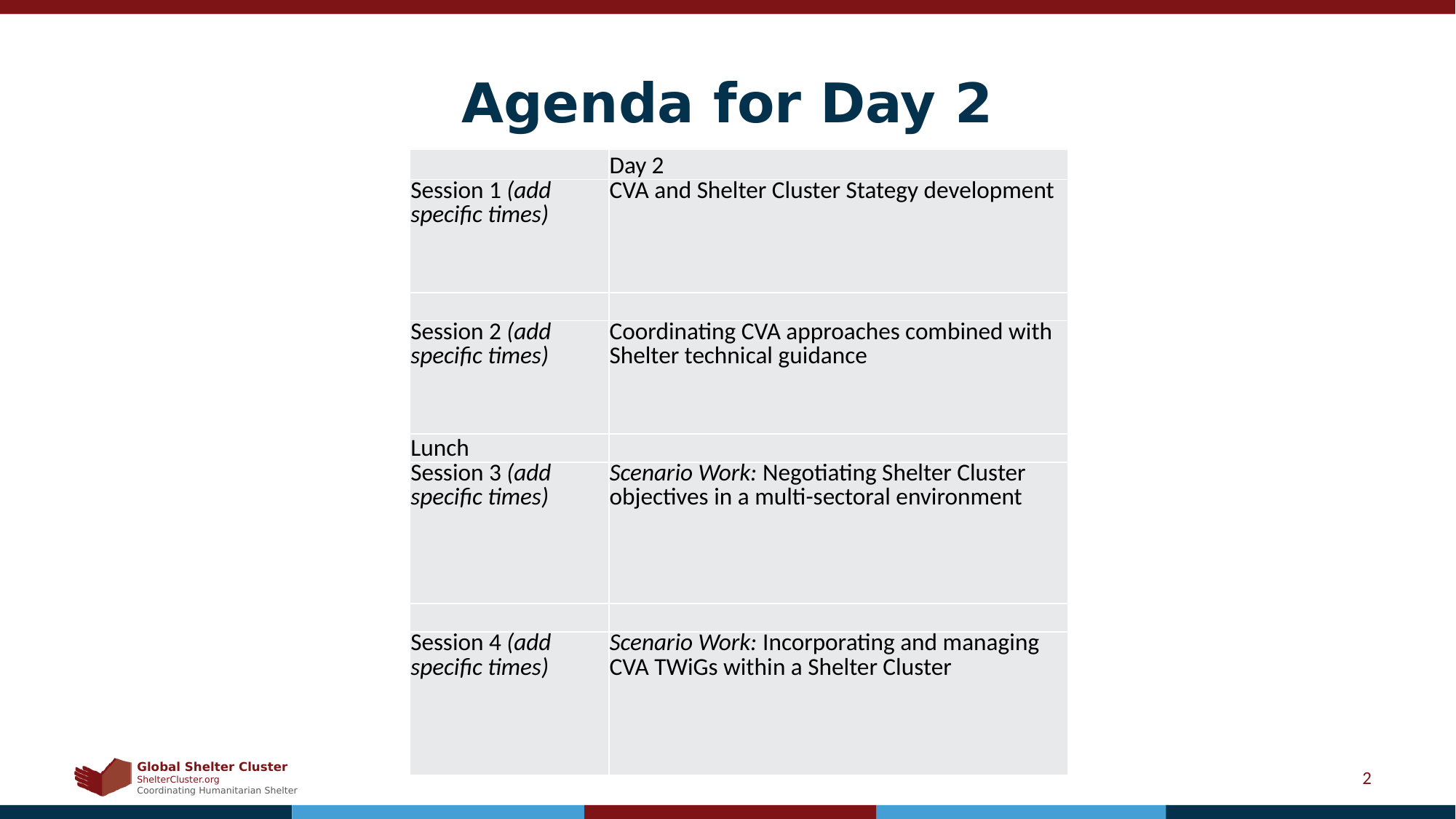

# Agenda for Day 2
|  | Day 2 |
| --- | --- |
| Session 1 (add specific times) | CVA and Shelter Cluster Stategy development |
|  |  |
| Session 2 (add specific times) | Coordinating CVA approaches combined with Shelter technical guidance |
| Lunch |  |
| Session 3 (add specific times) | Scenario Work: Negotiating Shelter Cluster objectives in a multi-sectoral environment |
|  |  |
| Session 4 (add specific times) | Scenario Work: Incorporating and managing CVA TWiGs within a Shelter Cluster |
2